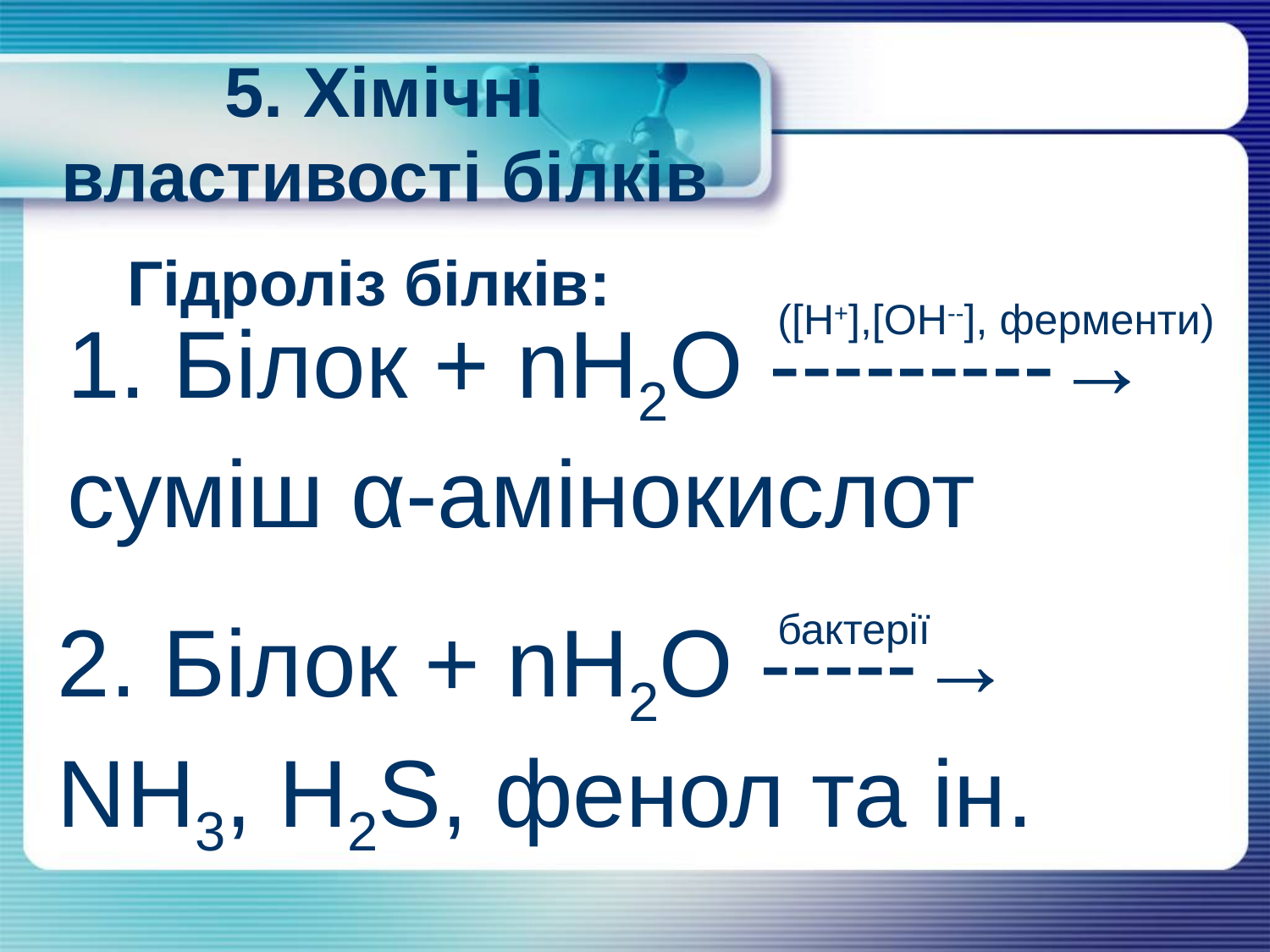

5. Хімічні властивості білків
Гідроліз білків:
([H+],[OH--], ферменти)
1. Білок + nН2О ---------→
суміш α-амінокислот
2. Білок + nН2О -----→
NH3, H2S, фенол та ін.
бактерії